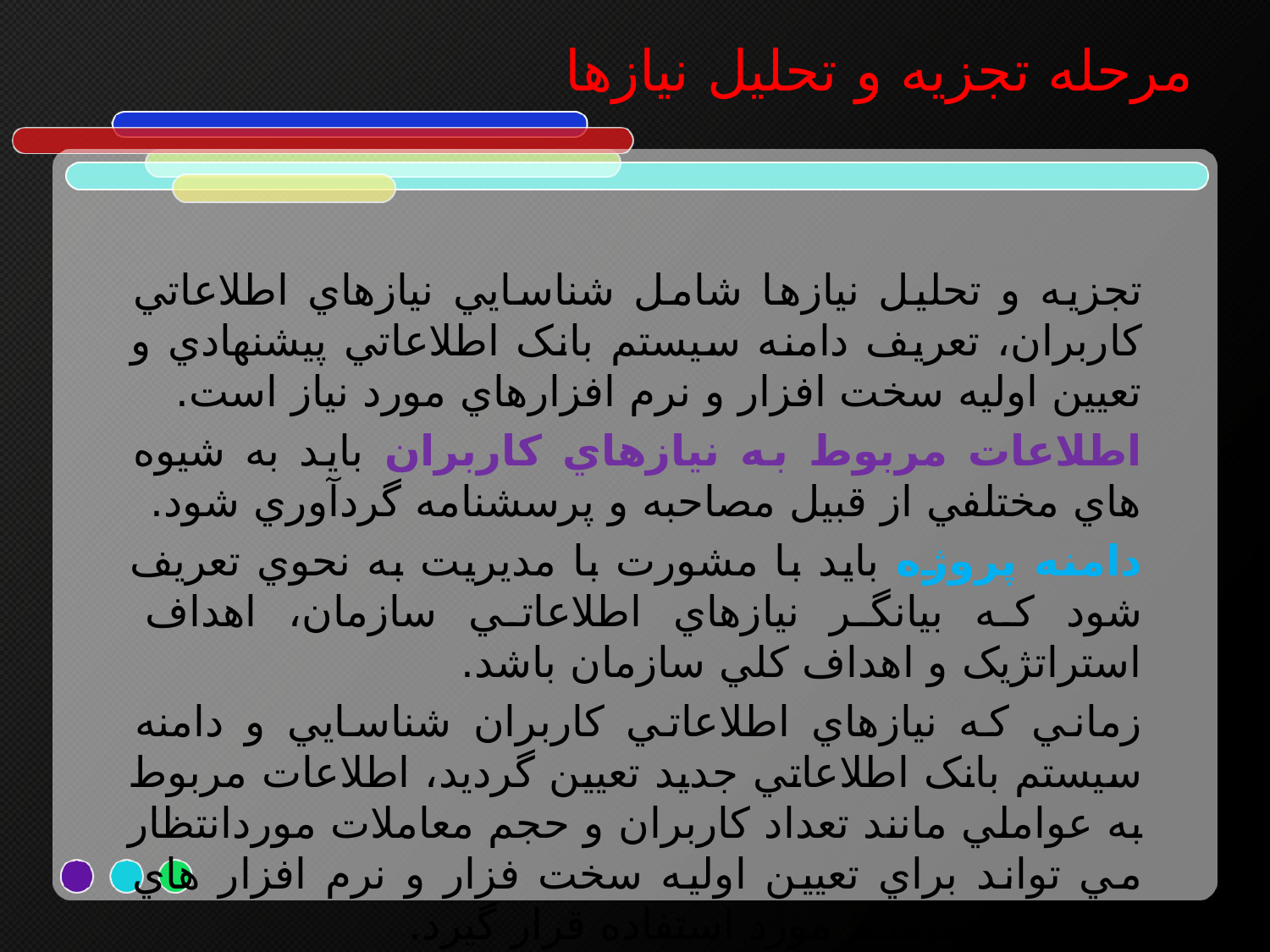

# مرحله تجزيه و تحليل نيازها
تجزيه و تحليل نيازها شامل شناسايي نيازهاي اطلاعاتي کاربران، تعريف دامنه سيستم بانک اطلاعاتي پيشنهادي و تعيين اوليه سخت افزار و نرم افزارهاي مورد نياز است.
اطلاعات مربوط به نيازهاي کاربران بايد به شيوه هاي مختلفي از قبيل مصاحبه و پرسشنامه گردآوري شود.
دامنه پروژه بايد با مشورت با مديريت به نحوي تعريف شود که بيانگر نيازهاي اطلاعاتي سازمان، اهداف استراتژيک و اهداف کلي سازمان باشد.
زماني که نيازهاي اطلاعاتي کاربران شناسايي و دامنه سيستم بانک اطلاعاتي جديد تعيين گرديد، اطلاعات مربوط به عواملي مانند تعداد کاربران و حجم معاملات موردانتظار مي تواند براي تعيين اوليه سخت فزار و نرم افزار هاي مورد نياز سيستم مورد استفاده قرار گيرد.